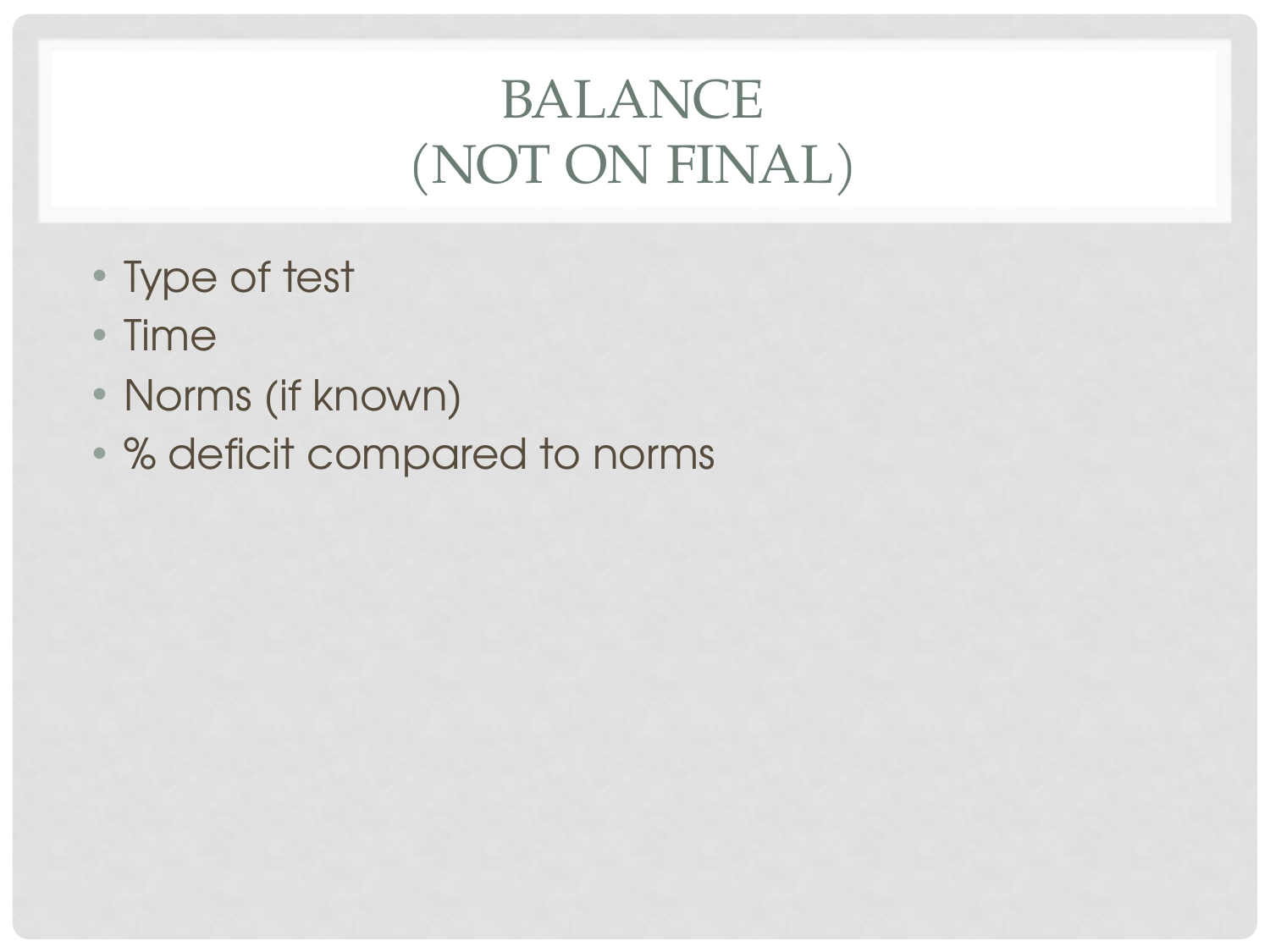

# Balance (NOT ON FINAL)
Type of test
Time
Norms (if known)
% deficit compared to norms